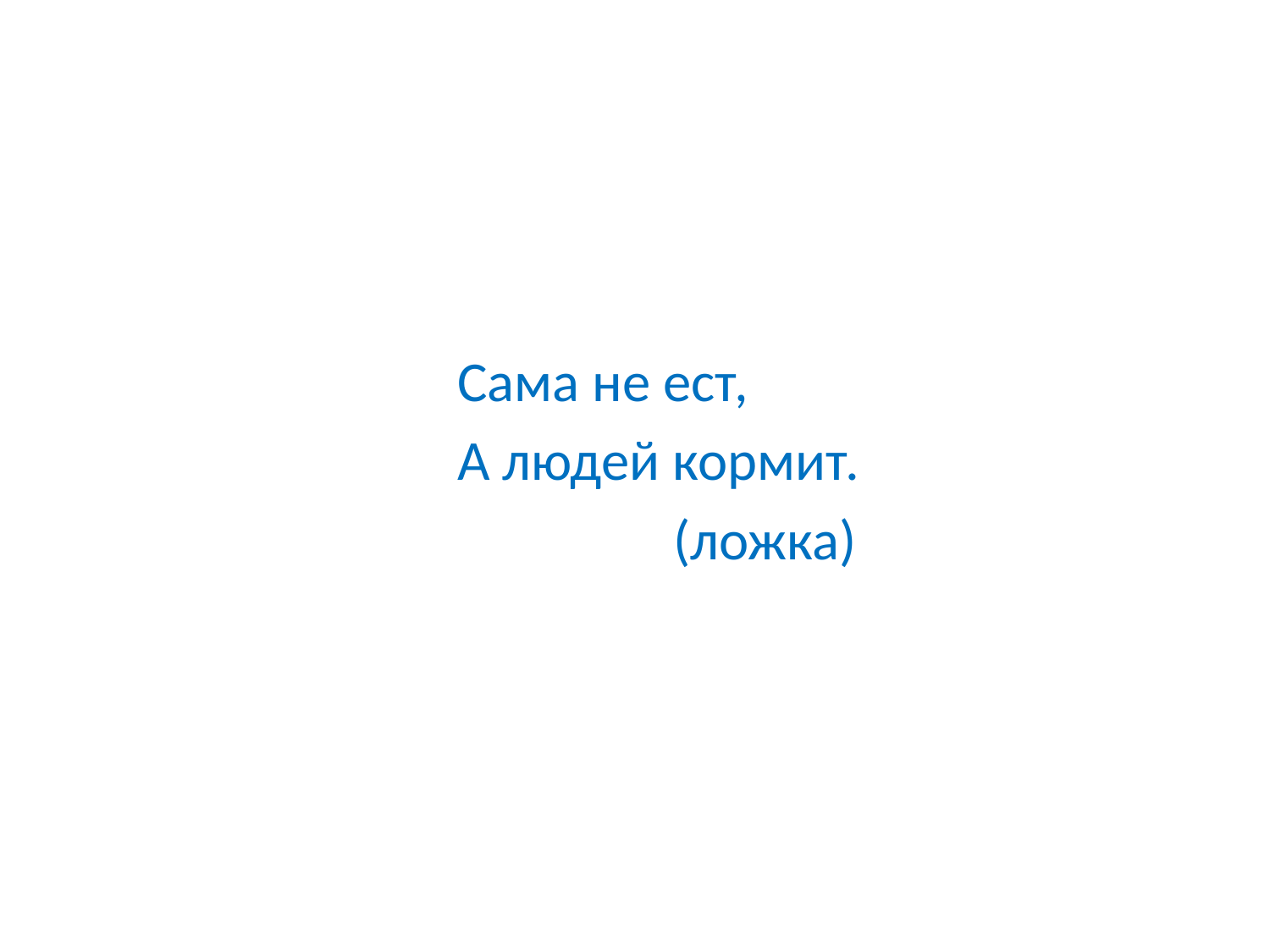

Сама не ест,
А людей кормит.
                 (ложка)